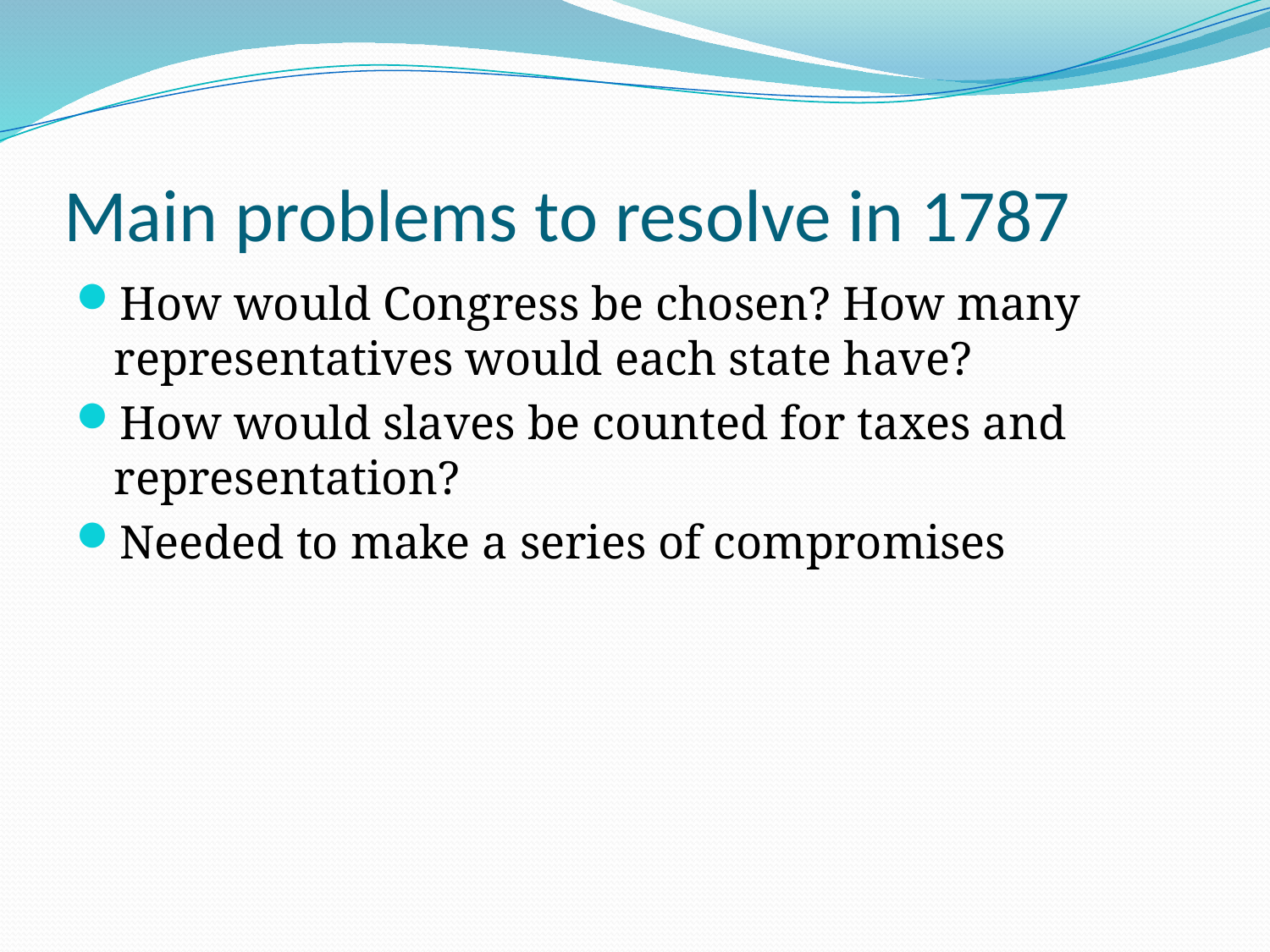

# Main problems to resolve in 1787
How would Congress be chosen? How many representatives would each state have?
How would slaves be counted for taxes and representation?
Needed to make a series of compromises